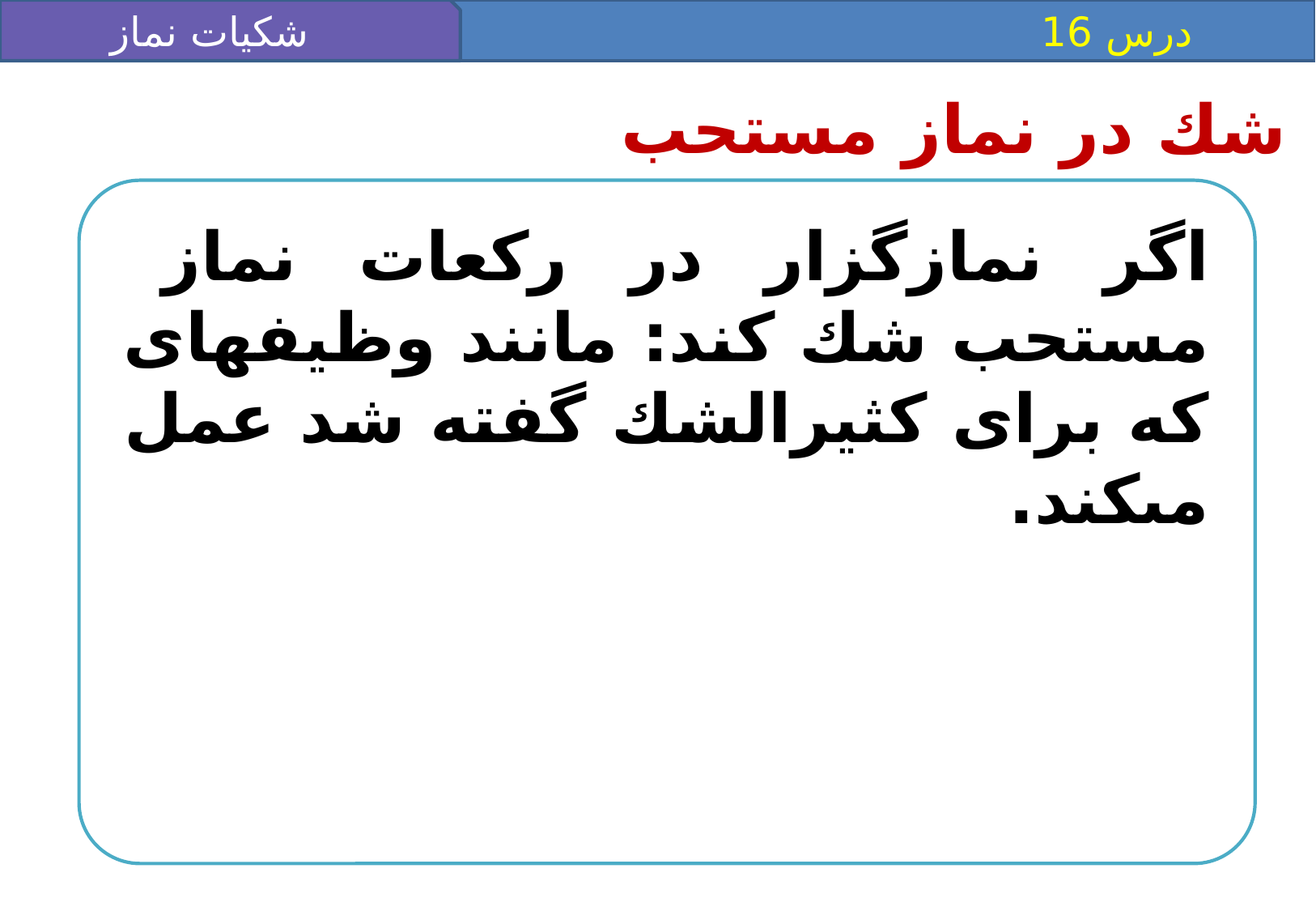

شکیات نماز 2
 درس 16
شك در نماز مستحب

اگر نمازگزار در ركعات نماز مستحب شك كند: مانند وظيفه‏اى كه براى كثيرالشك گفته شد عمل مى‏كند.